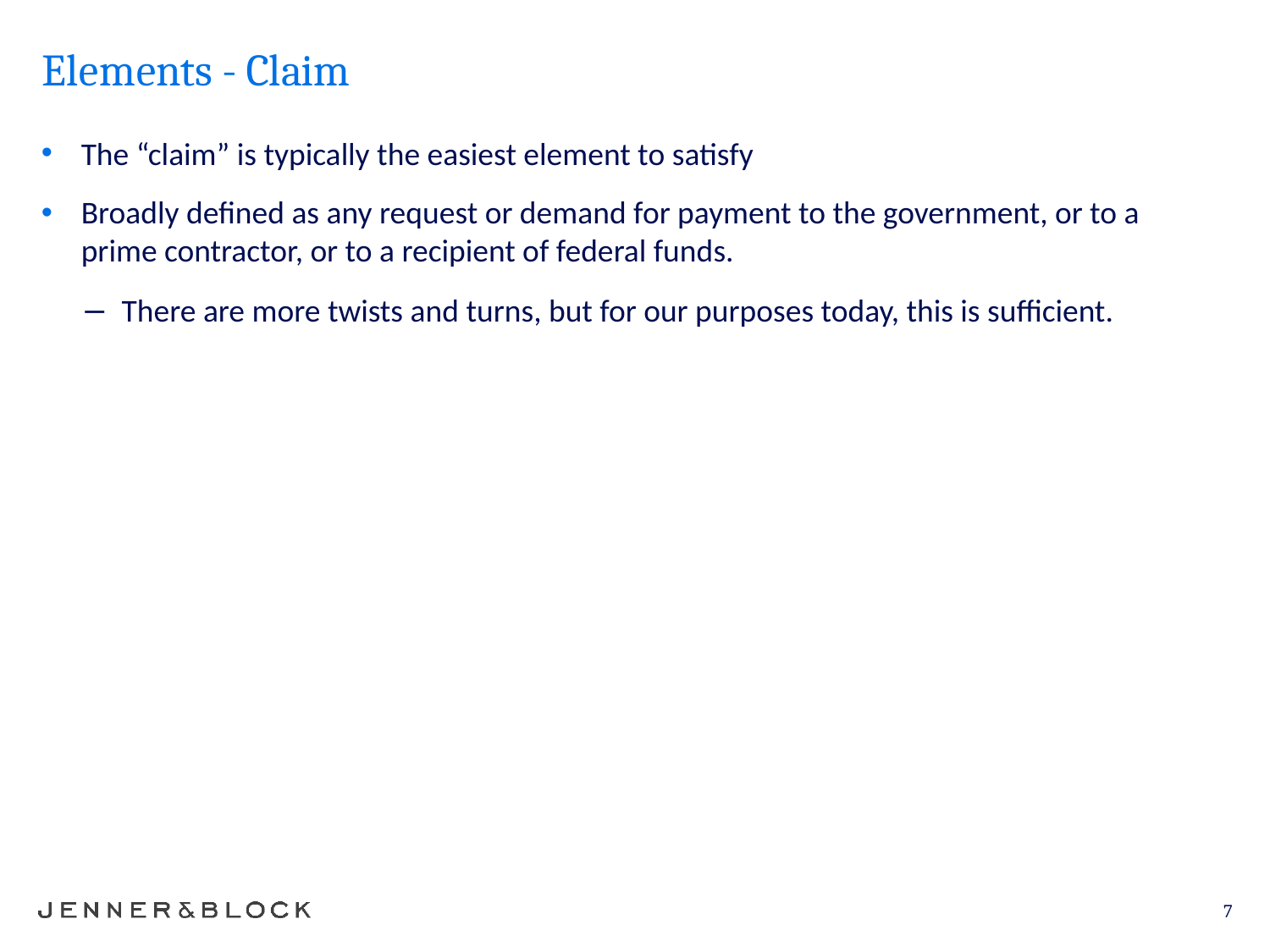

# Elements - Claim
The “claim” is typically the easiest element to satisfy
Broadly defined as any request or demand for payment to the government, or to a prime contractor, or to a recipient of federal funds.
There are more twists and turns, but for our purposes today, this is sufficient.